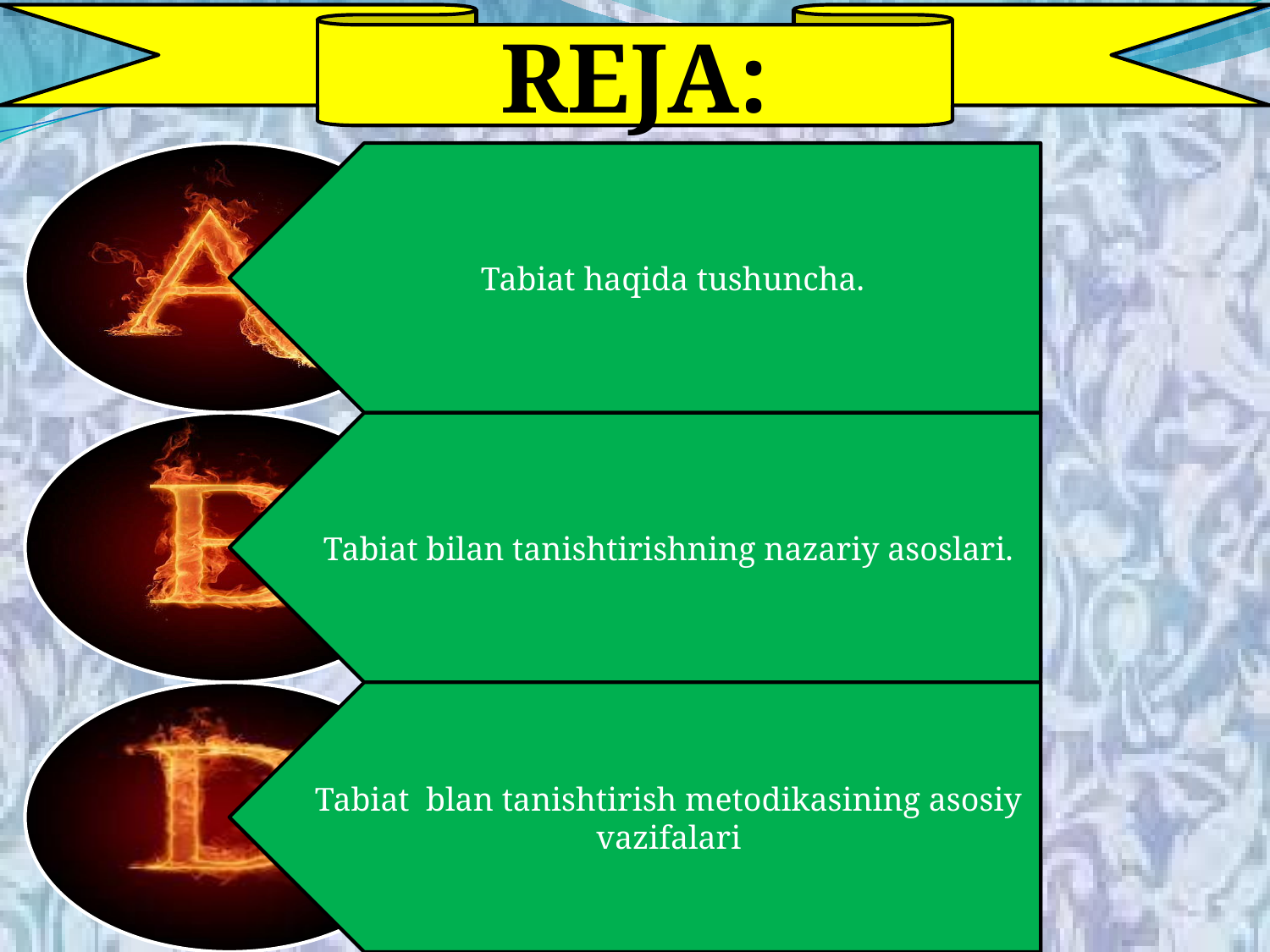

REJA:
Tabiat bilan tanishtirishning nazariy asoslari.
Tabiat  blan tanishtirish metodikasining asosiy vazifalari
 Tabiat haqida tushuncha.